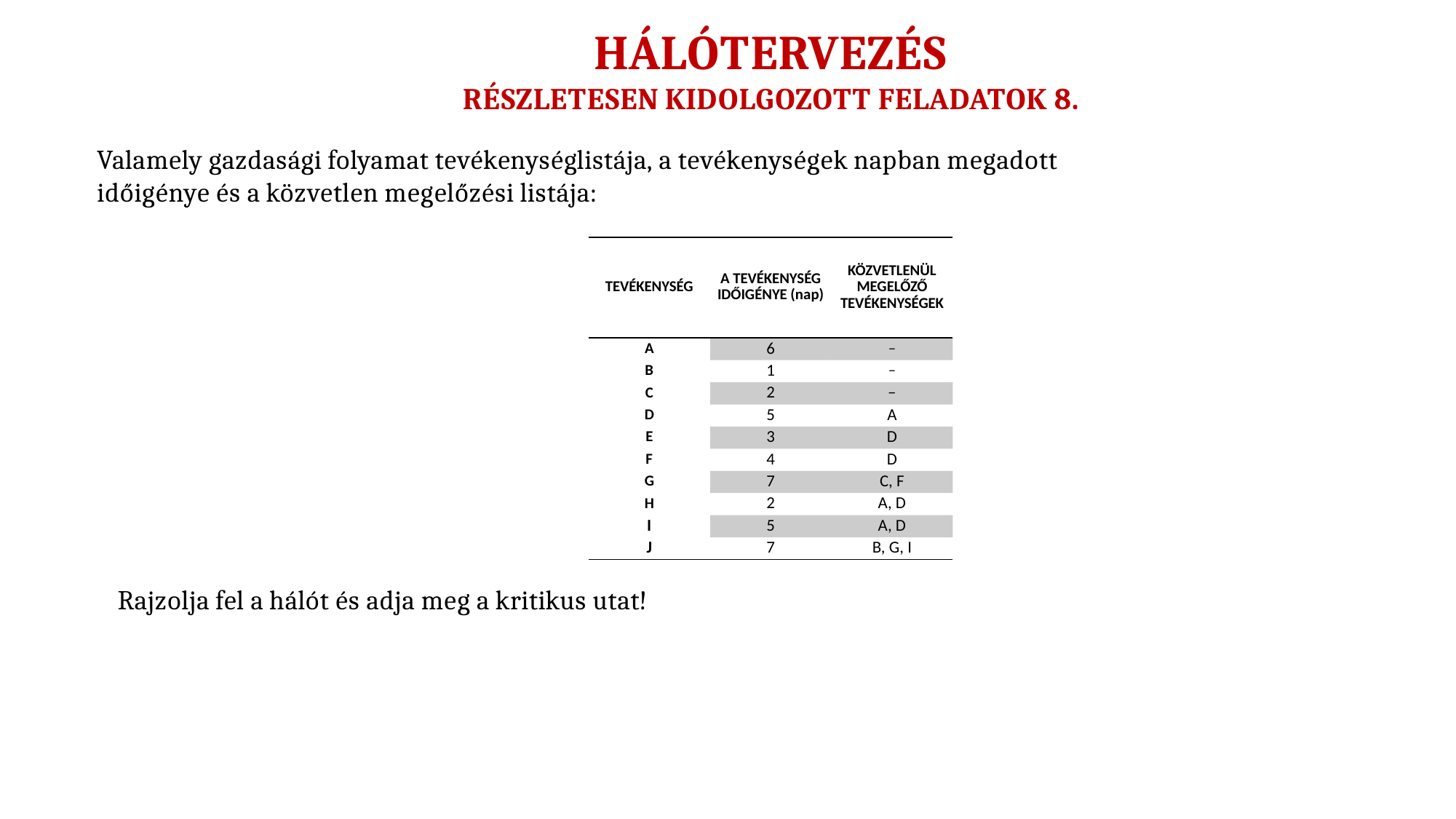

HÁLÓTERVEZÉS
RÉSZLETESEN KIDOLGOZOTT FELADATOK 8.
Valamely gazdasági folyamat tevékenységlistája, a tevékenységek napban megadott időigénye és a közvetlen megelőzési listája:
| TEVÉKENYSÉG | A TEVÉKENYSÉG IDŐIGÉNYE (nap) | KÖZVETLENÜL MEGELŐZŐ TEVÉKENYSÉGEK |
| --- | --- | --- |
| A | 6 | – |
| B | 1 | – |
| C | 2 | – |
| D | 5 | A |
| E | 3 | D |
| F | 4 | D |
| G | 7 | C, F |
| H | 2 | A, D |
| I | 5 | A, D |
| J | 7 | B, G, I |
Rajzolja fel a hálót és adja meg a kritikus utat!